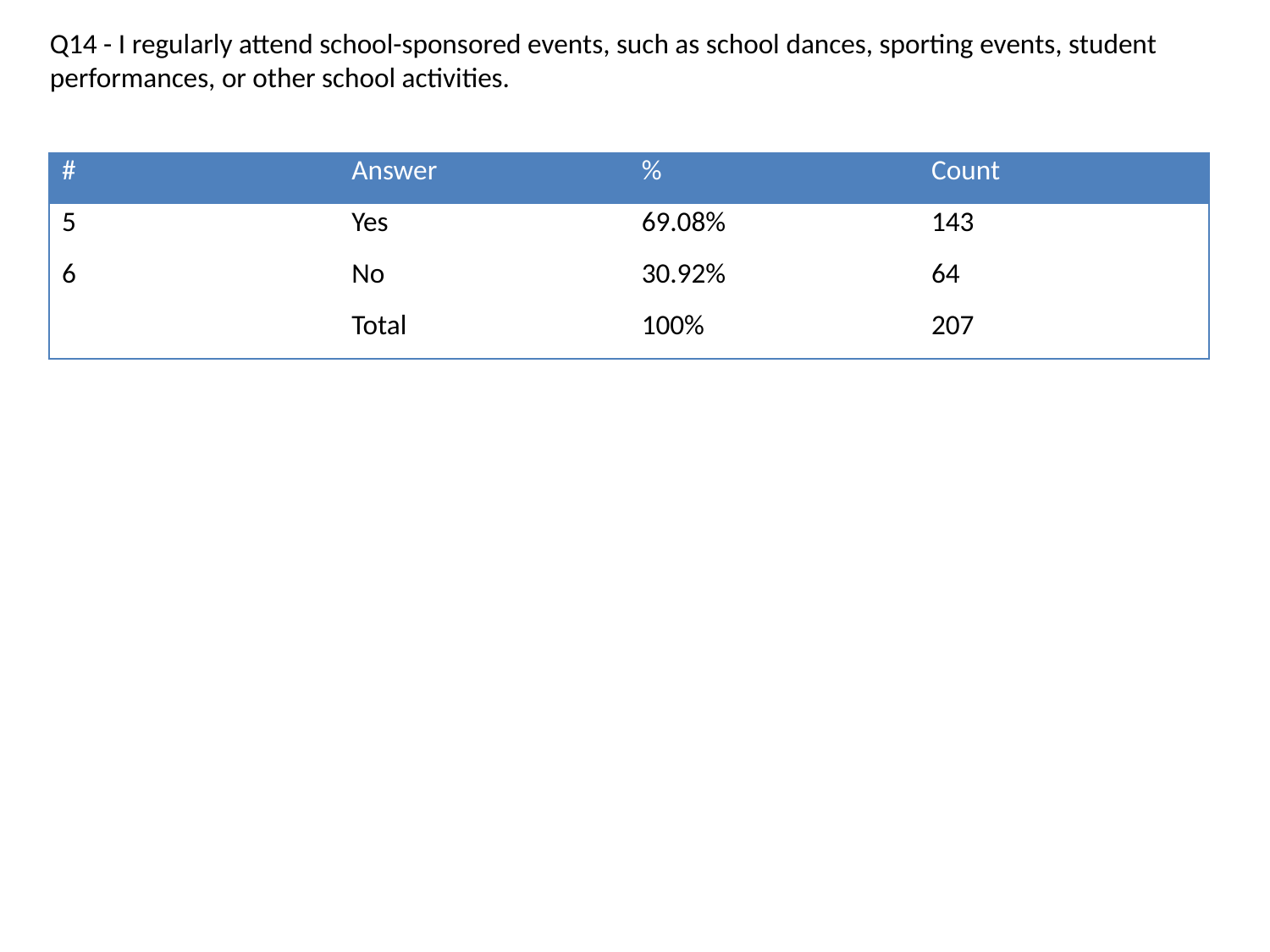

Q14 - I regularly attend school-sponsored events, such as school dances, sporting events, student performances, or other school activities.
| # | Answer | % | Count |
| --- | --- | --- | --- |
| 5 | Yes | 69.08% | 143 |
| 6 | No | 30.92% | 64 |
|  | Total | 100% | 207 |